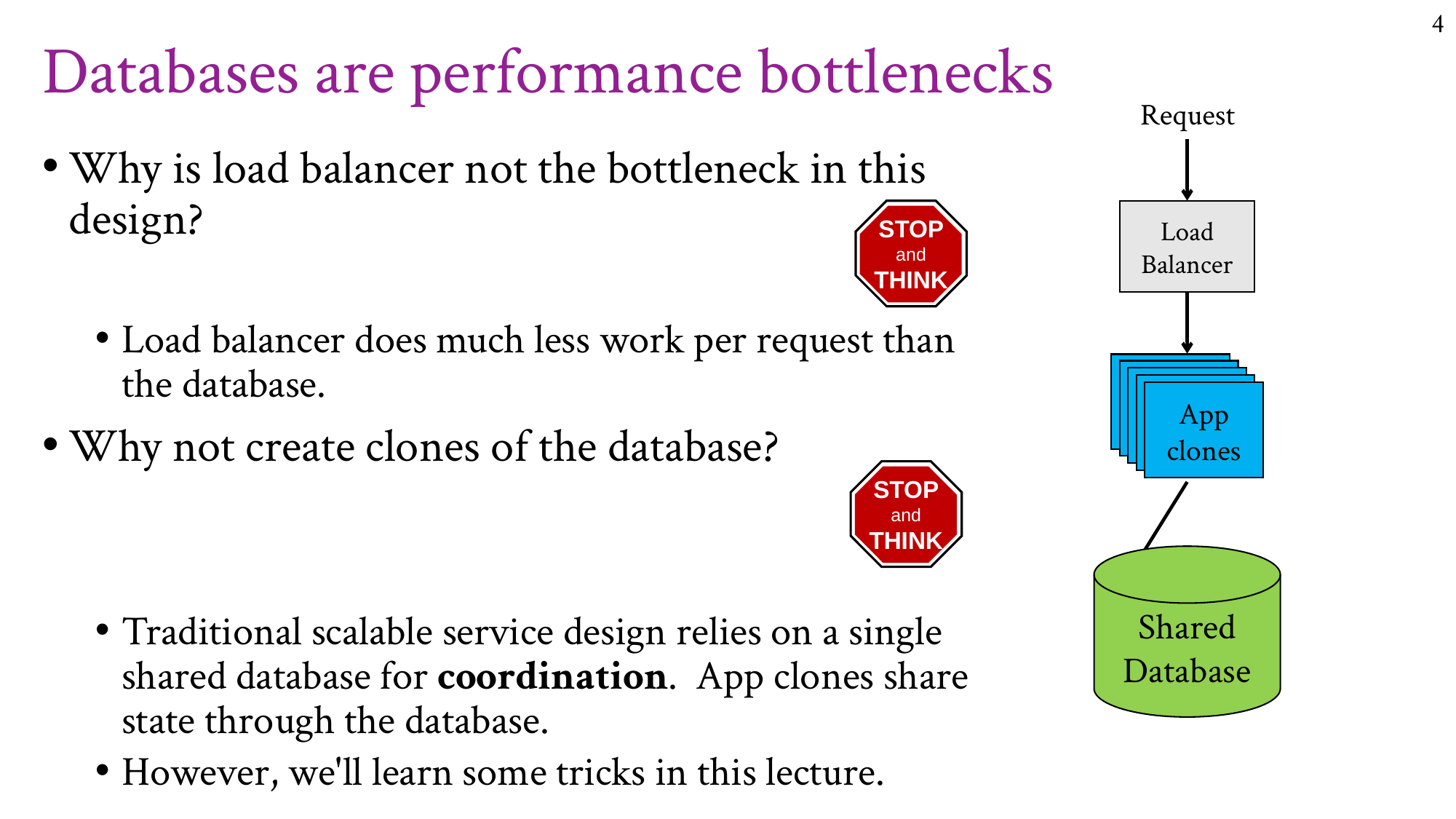

# Databases are performance bottlenecks
Request
Why is load balancer not the bottleneck in this design?

Load balancer does much less work per request than the database.
Why not create clones of the database?

Traditional scalable service design relies on a single shared database for coordination.  App clones share state through the database.
However, we'll learn some tricks in this lecture.

Load Balancer

STOP
and
THINK

App
App
App
App
App clones

STOP
and
THINK

Shared Database